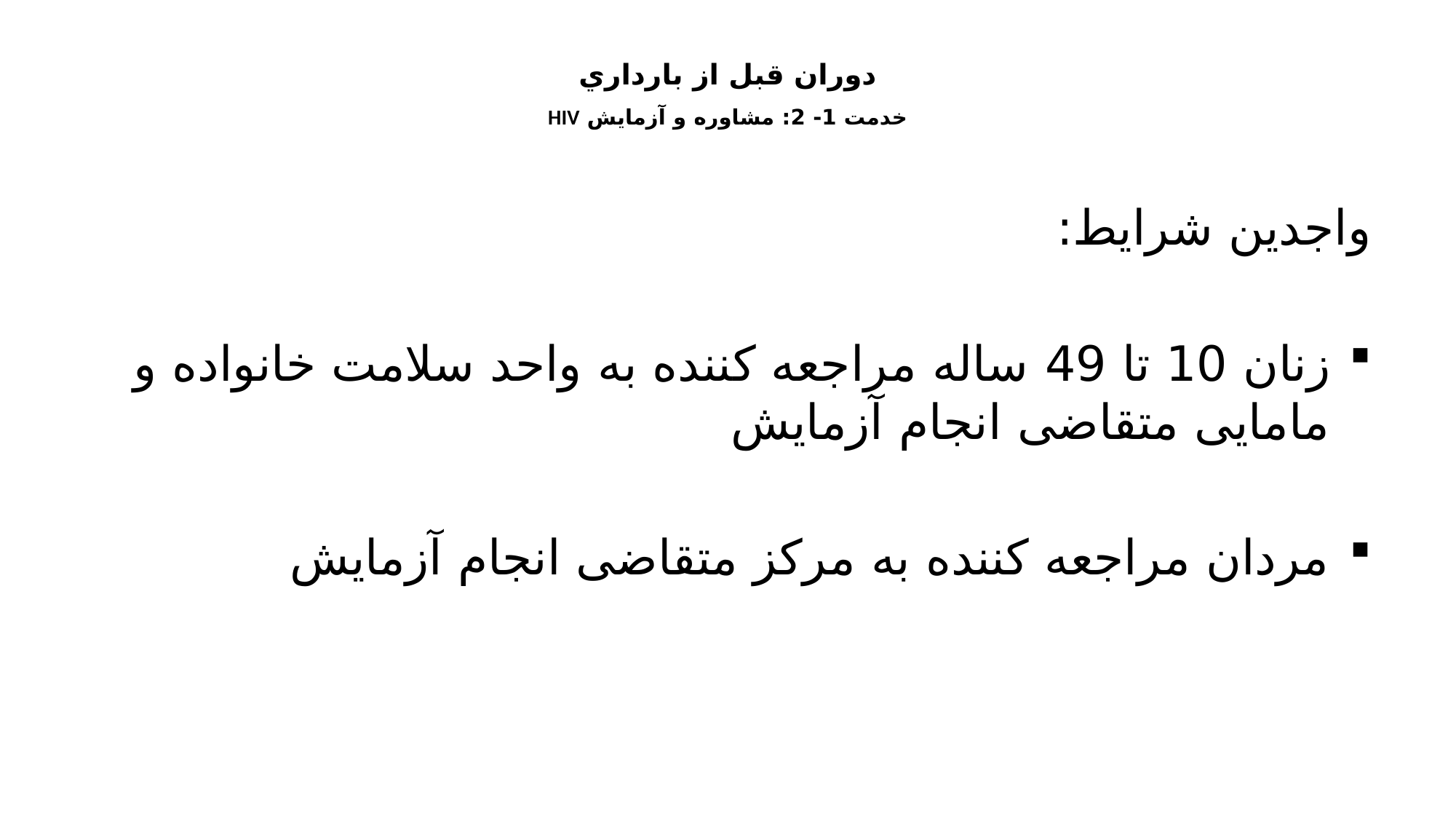

# دوران قبل از بارداري خدمت 1- 2: مشاوره و آزمایش HIV
واجدین شرایط:

زنان 10 تا 49 ساله مراجعه کننده به واحد سلامت خانواده و مامایی متقاضی انجام آزمایش

مردان مراجعه کننده به مرکز متقاضی انجام آزمایش